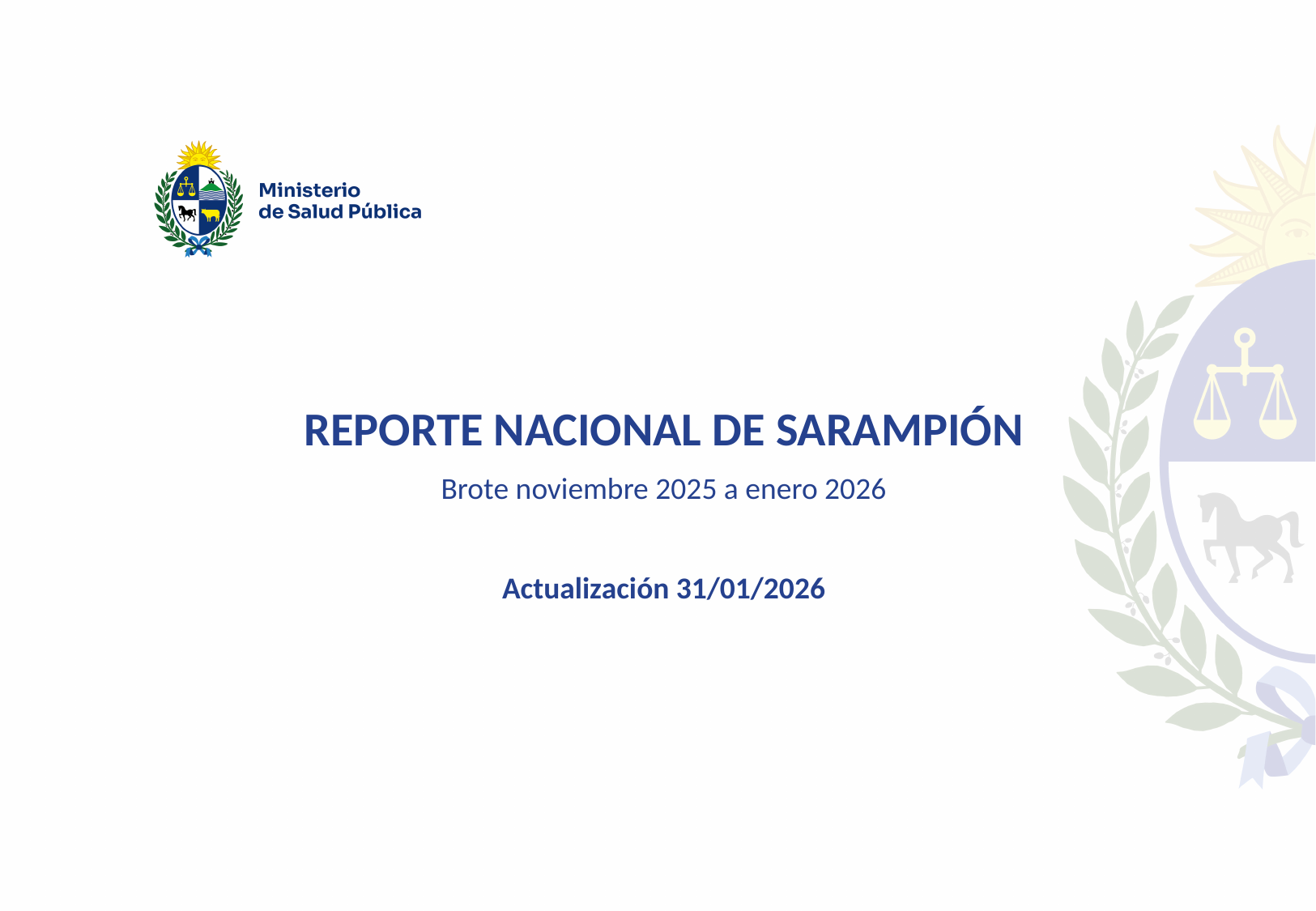

REPORTE NACIONAL DE SARAMPIÓN
Brote noviembre 2025 a enero 2026

Actualización 31/01/2026